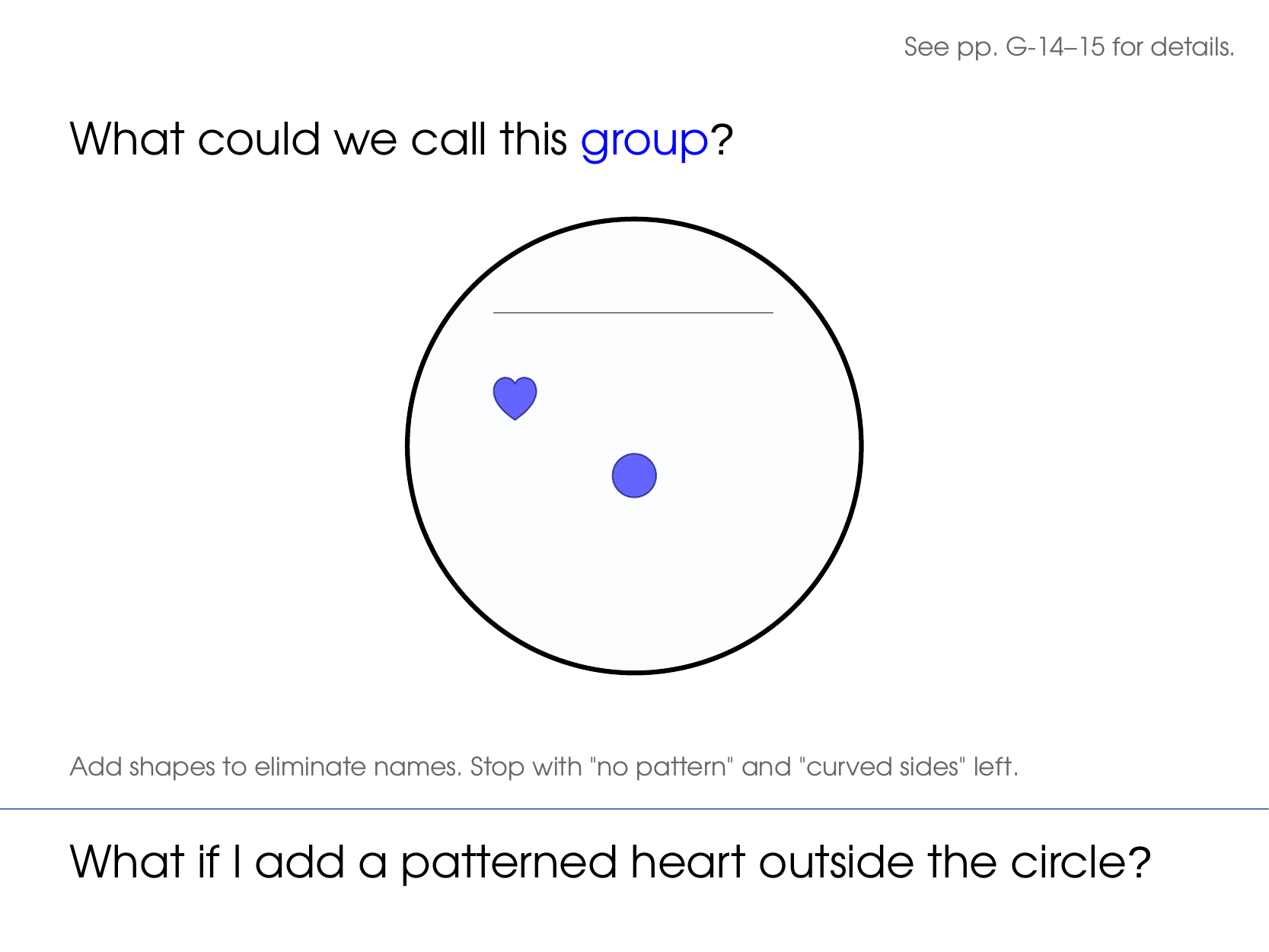

See pp. G-14–15 for details.
What could we call this group? ​

Add shapes to eliminate names. Stop with "no pattern" and "curved sides" left.
What if I add a patterned heart outside the circle?